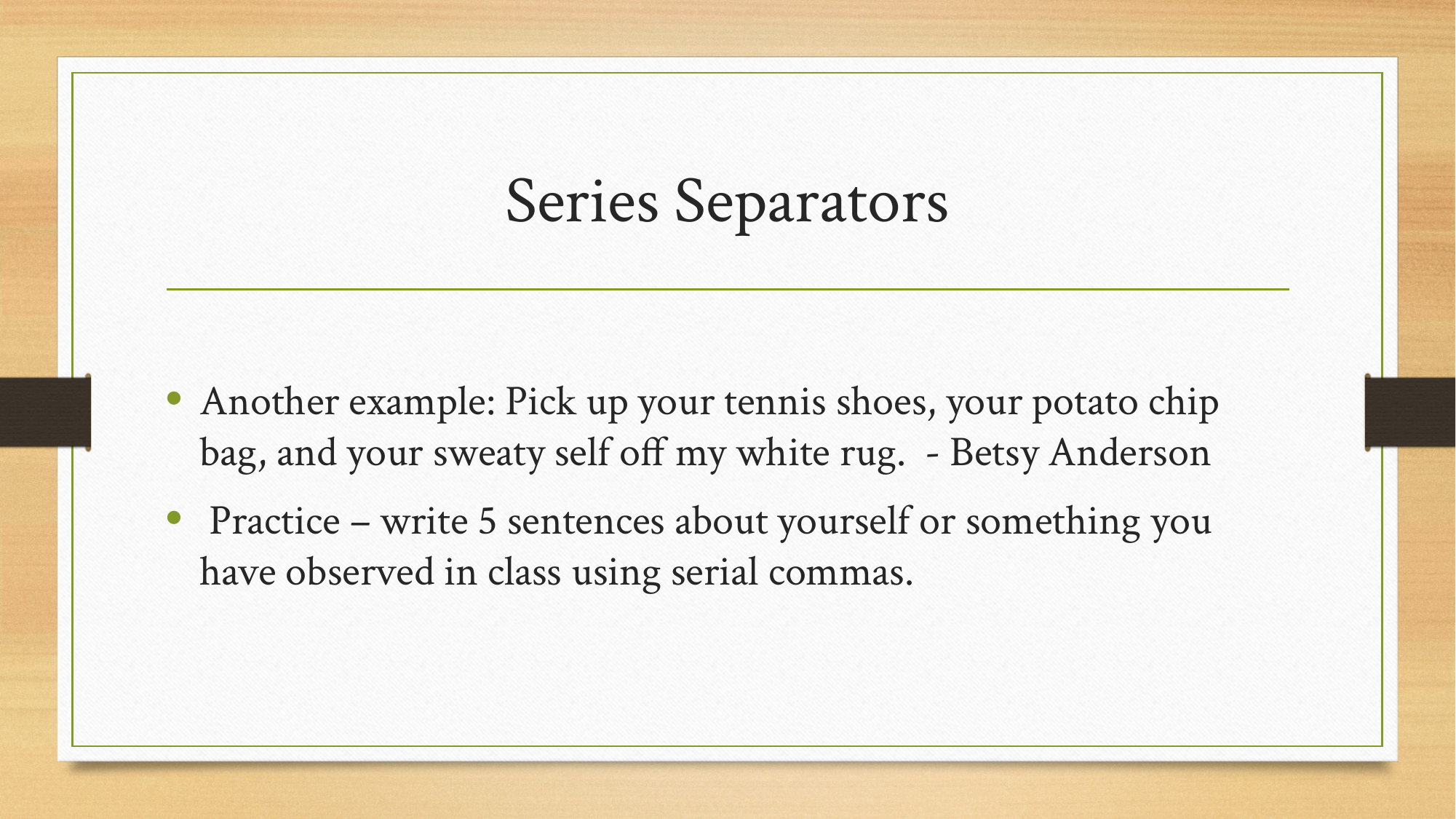

# Series Separators

Another example: Pick up your tennis shoes, your potato chip bag, and your sweaty self off my white rug.  - Betsy Anderson
 Practice – write 5 sentences about yourself or something you have observed in class using serial commas.